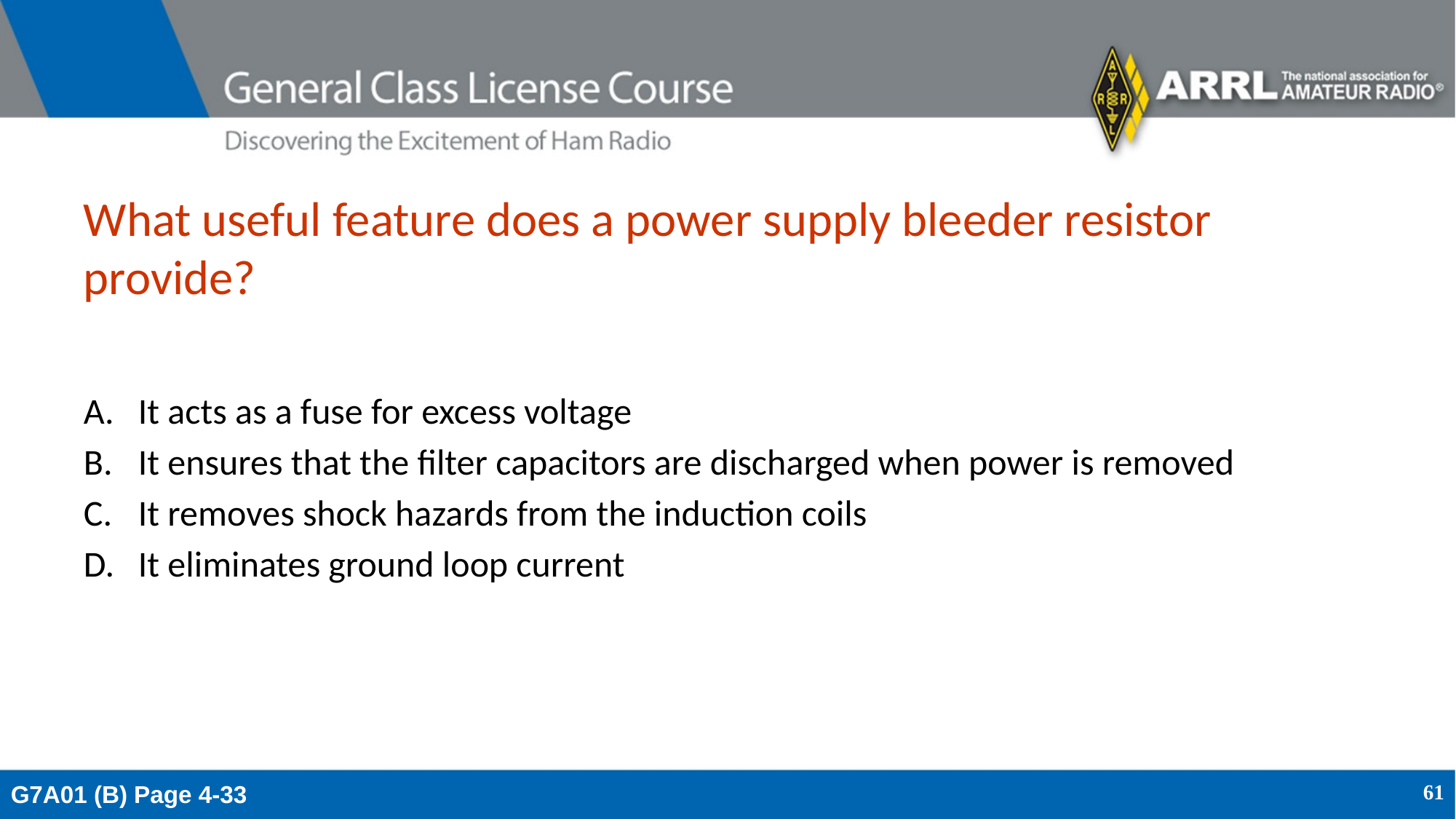

# What useful feature does a power supply bleeder resistor provide?
It acts as a fuse for excess voltage
It ensures that the filter capacitors are discharged when power is removed
It removes shock hazards from the induction coils
It eliminates ground loop current
G7A01 (B) Page 4-33
61